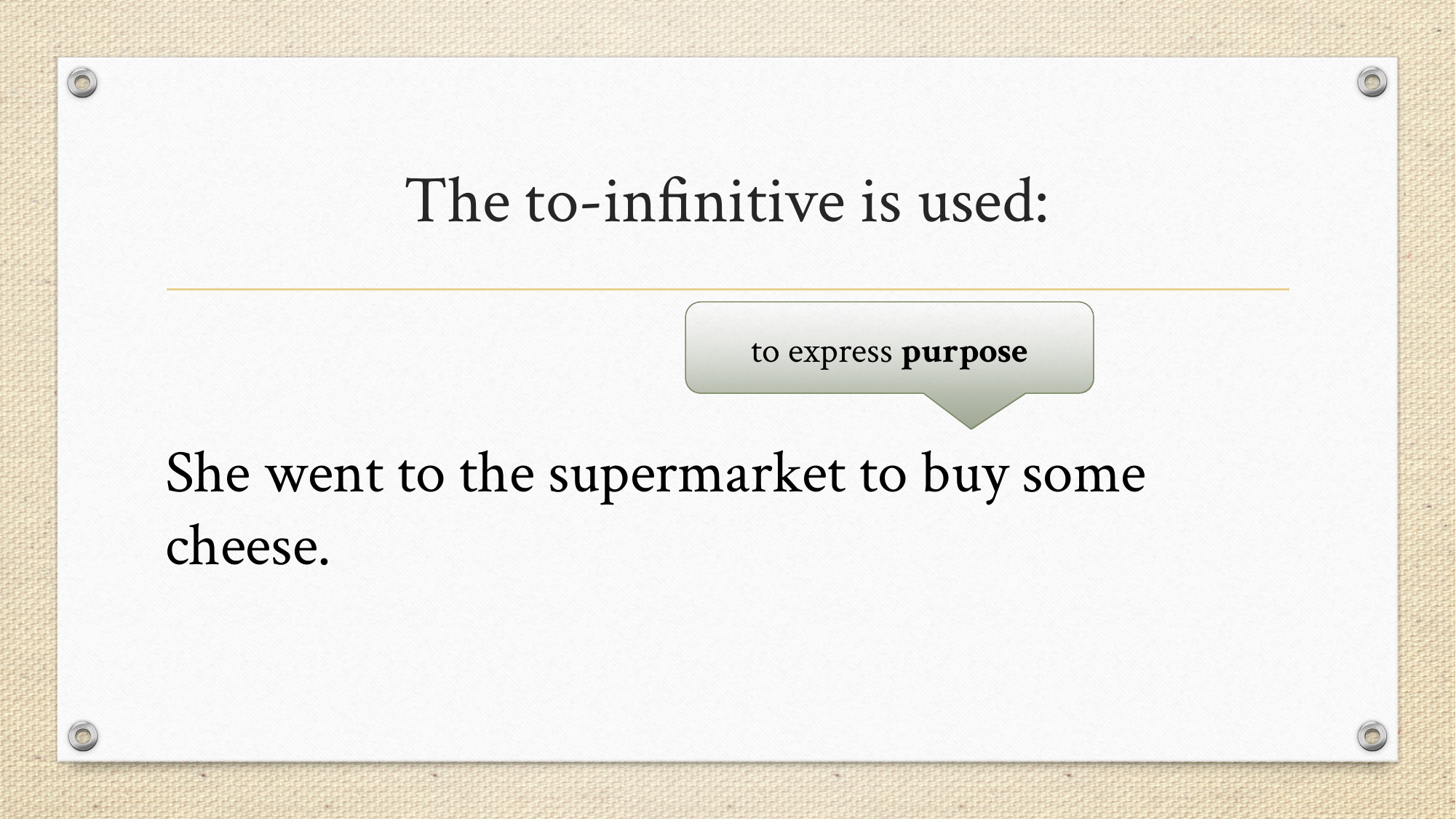

# The to-infinitive is used:
to express purpose
She went to the supermarket to buy some cheese.